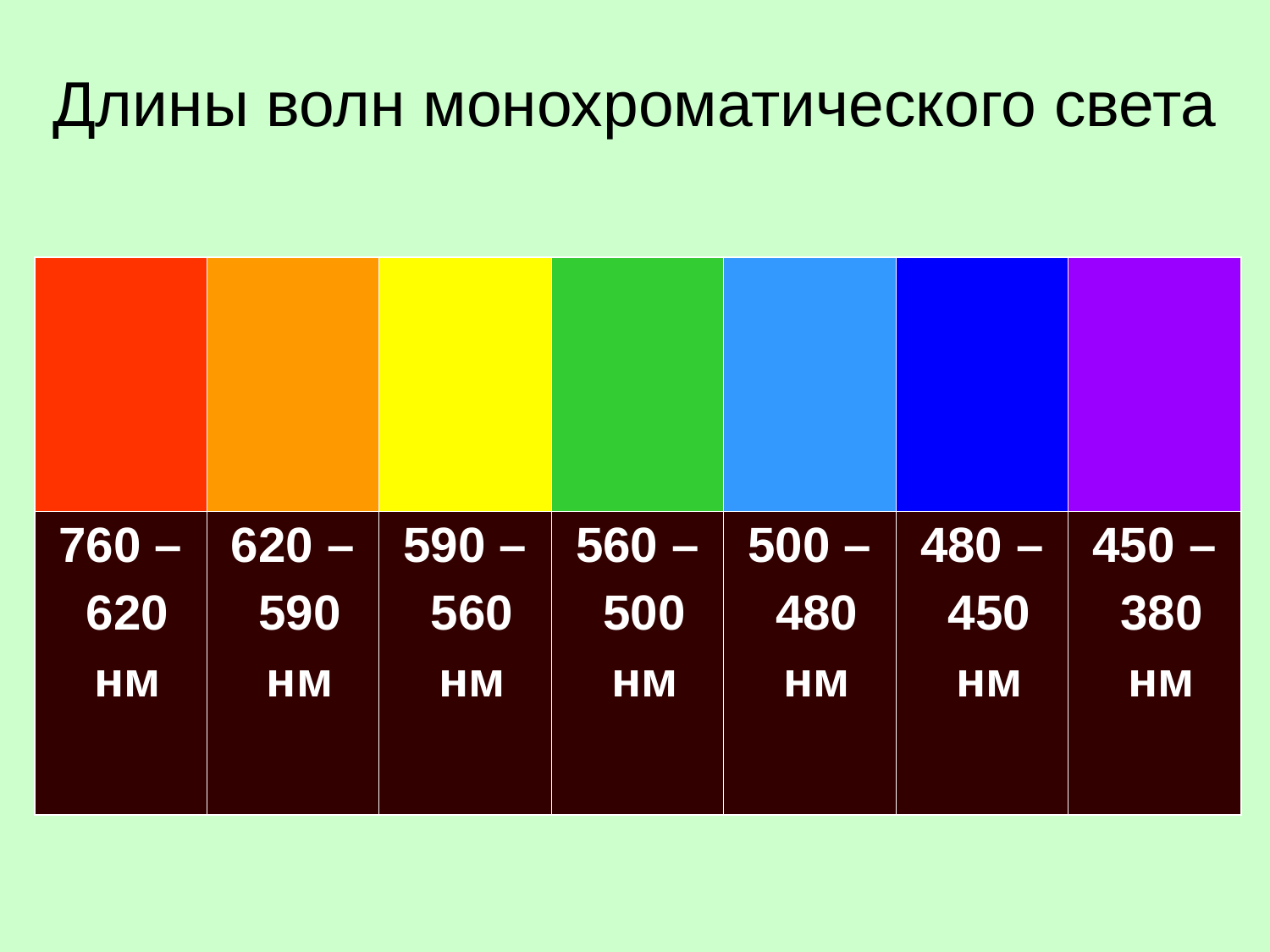

Длины волн монохроматического света
|  |  |  |  |  |  |  |
| --- | --- | --- | --- | --- | --- | --- |
| 760 – 620 нм | 620 – 590 нм | 590 – 560 нм | 560 – 500 нм | 500 – 480 нм | 480 – 450 нм | 450 – 380 нм |